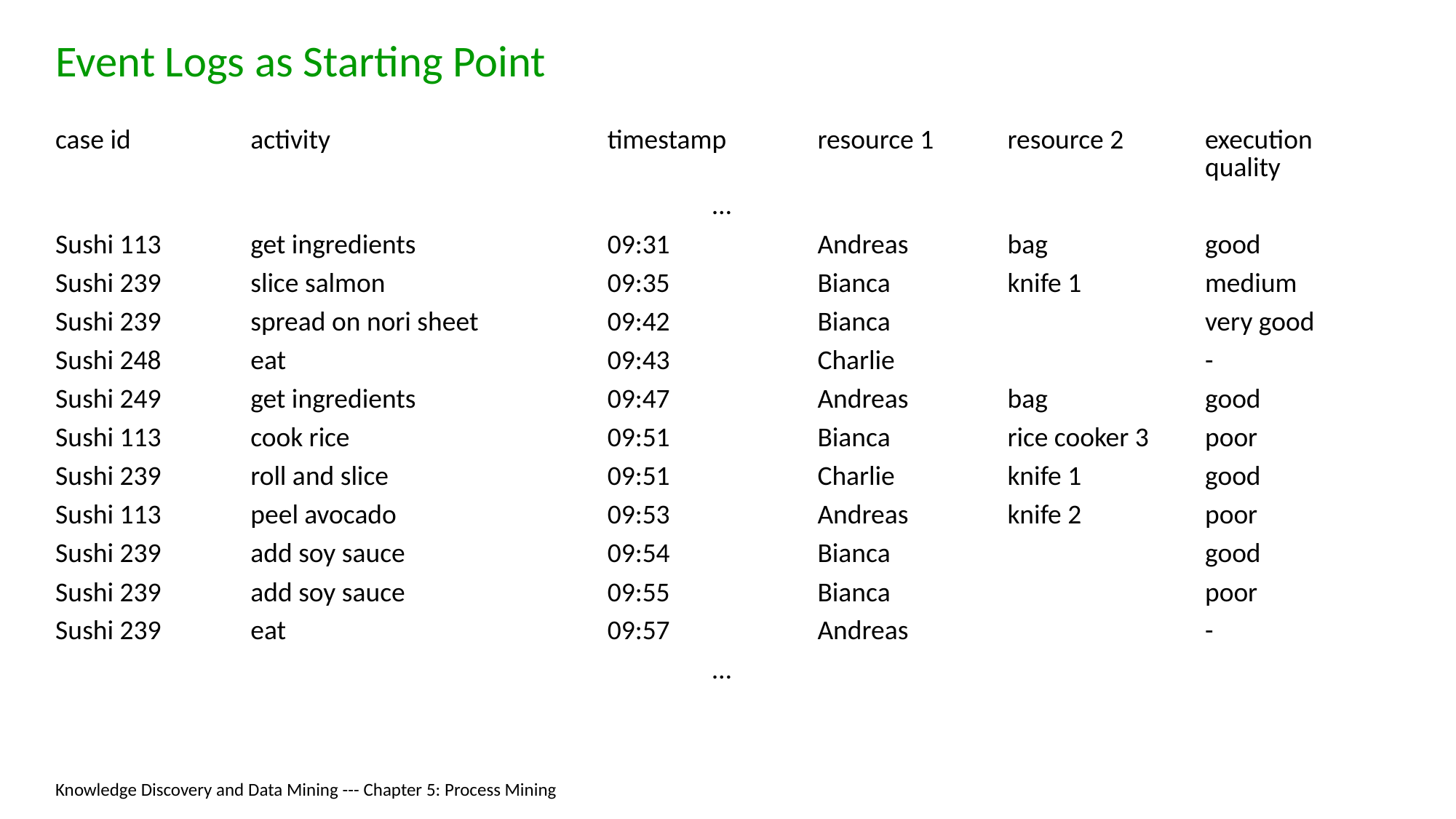

# Event Logs as Starting Point
| case id | activity | timestamp | resource 1 | resource 2 | execution quality |
| --- | --- | --- | --- | --- | --- |
| … |  |  |  |  |  |
| Sushi 113 | get ingredients | 09:31 | Andreas | bag | good |
| Sushi 239 | slice salmon | 09:35 | Bianca | knife 1 | medium |
| Sushi 239 | spread on nori sheet | 09:42 | Bianca |  | very good |
| Sushi 248 | eat | 09:43 | Charlie |  | - |
| Sushi 249 | get ingredients | 09:47 | Andreas | bag | good |
| Sushi 113 | cook rice | 09:51 | Bianca | rice cooker 3 | poor |
| Sushi 239 | roll and slice | 09:51 | Charlie | knife 1 | good |
| Sushi 113 | peel avocado | 09:53 | Andreas | knife 2 | poor |
| Sushi 239 | add soy sauce | 09:54 | Bianca |  | good |
| Sushi 239 | add soy sauce | 09:55 | Bianca |  | poor |
| Sushi 239 | eat | 09:57 | Andreas |  | - |
| … |  |  |  |  |  |
Knowledge Discovery and Data Mining --- Chapter 5: Process Mining
31